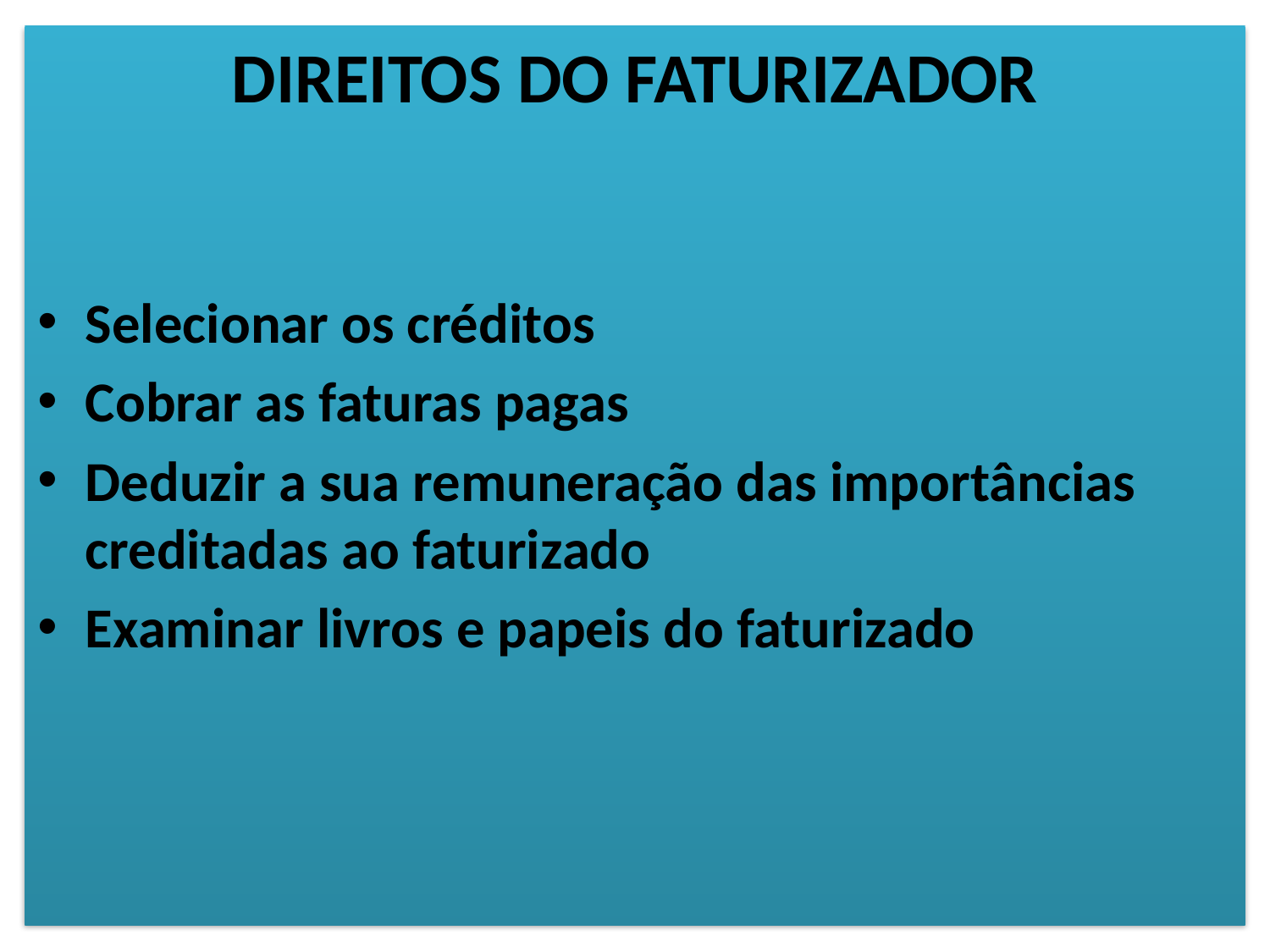

DIREITOS DO FATURIZADOR

Selecionar os créditos
Cobrar as faturas pagas
Deduzir a sua remuneração das importâncias creditadas ao faturizado
Examinar livros e papeis do faturizado

#